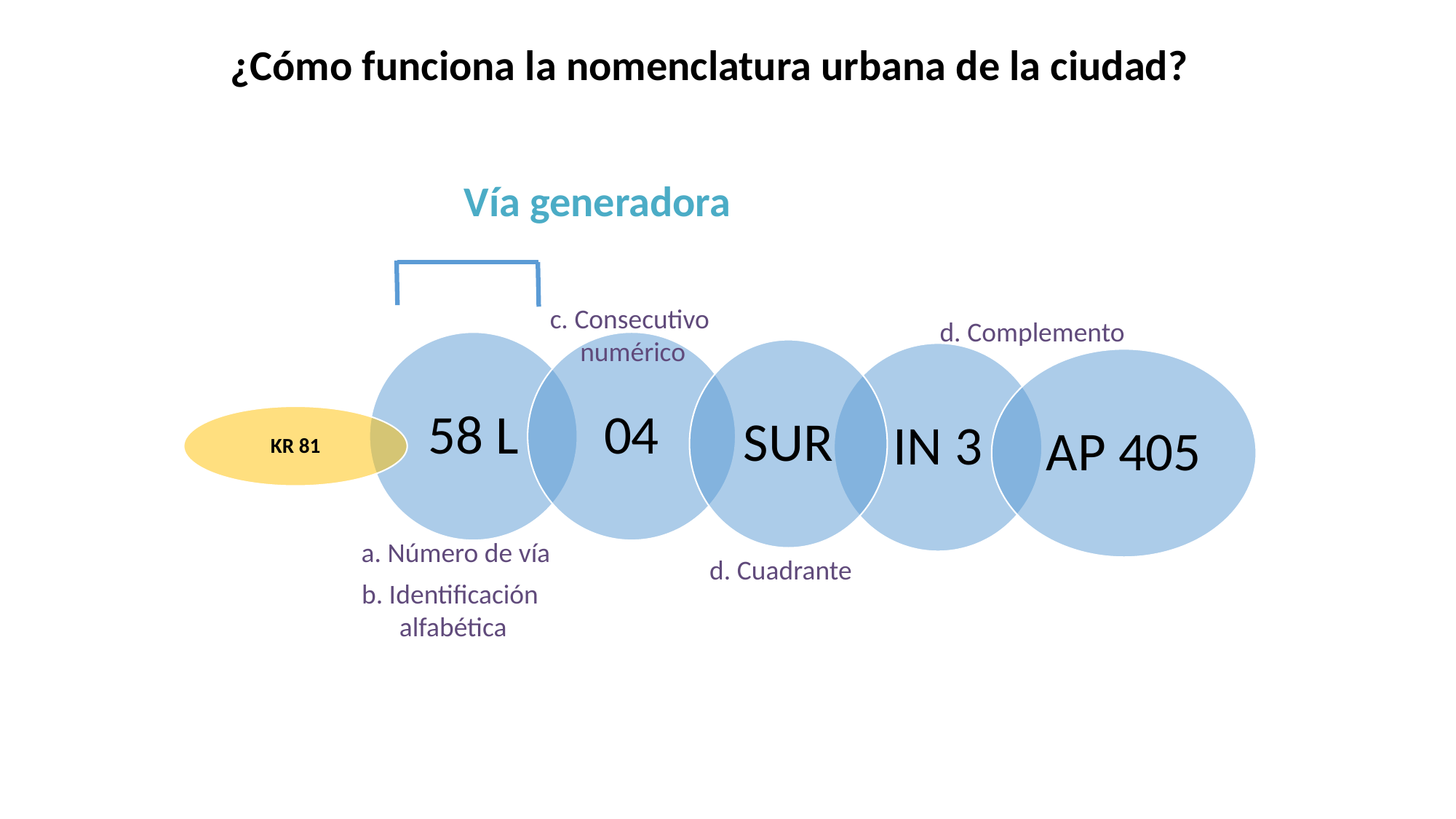

¿Cómo funciona la nomenclatura urbana de la ciudad?

Vía generadora

c. Consecutivo
numérico
58 L
04
IN 3
AP 405
SUR
KR 81
d. Complemento
a. Número de vía
d. Cuadrante
b. Identificación
alfabética